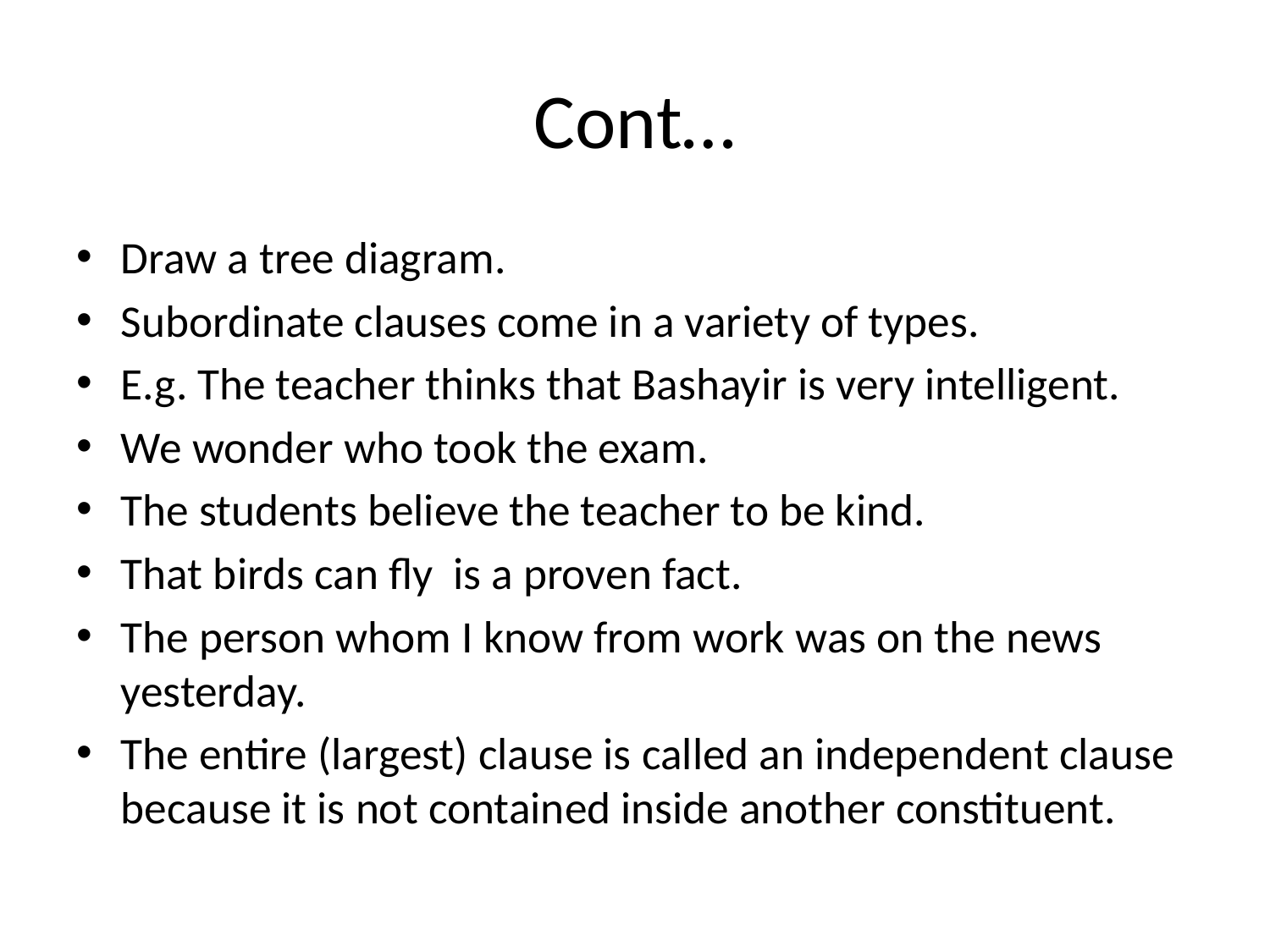

# Cont…
Draw a tree diagram.
Subordinate clauses come in a variety of types.
E.g. The teacher thinks that Bashayir is very intelligent.
We wonder who took the exam.
The students believe the teacher to be kind.
That birds can fly  is a proven fact.
The person whom I know from work was on the news yesterday.
The entire (largest) clause is called an independent clause because it is not contained inside another constituent.